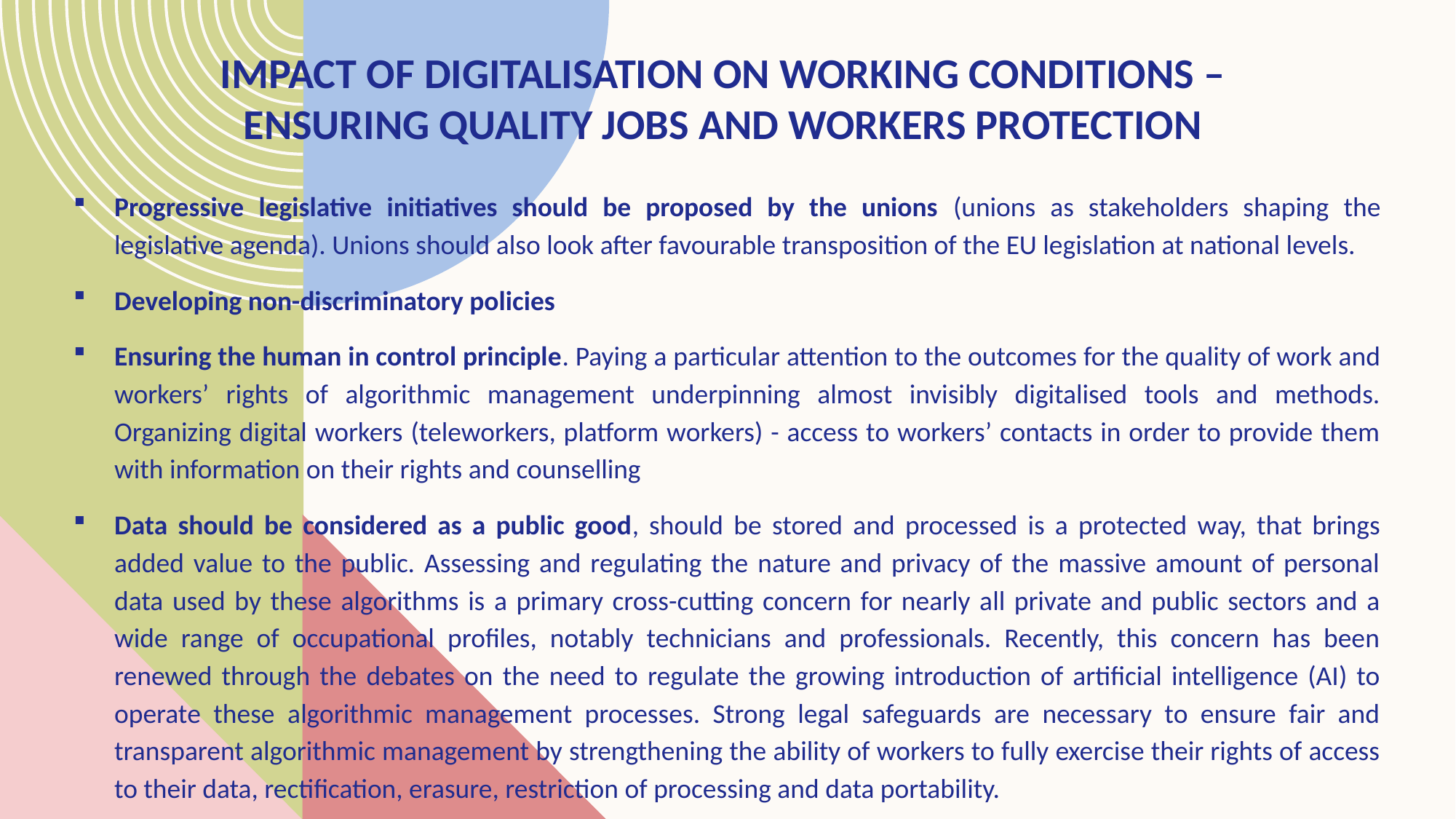

# Impact of digitalisation on working conditions – Ensuring quality jobs and workers protection
Progressive legislative initiatives should be proposed by the unions (unions as stakeholders shaping the legislative agenda). Unions should also look after favourable transposition of the EU legislation at national levels.
Developing non-discriminatory policies
Ensuring the human in control principle. Paying a particular attention to the outcomes for the quality of work and workers’ rights of algorithmic management underpinning almost invisibly digitalised tools and methods. Organizing digital workers (teleworkers, platform workers) - access to workers’ contacts in order to provide them with information on their rights and counselling
Data should be considered as a public good, should be stored and processed is a protected way, that brings added value to the public. Assessing and regulating the nature and privacy of the massive amount of personal data used by these algorithms is a primary cross-cutting concern for nearly all private and public sectors and a wide range of occupational profiles, notably technicians and professionals. Recently, this concern has been renewed through the debates on the need to regulate the growing introduction of artificial intelligence (AI) to operate these algorithmic management processes. Strong legal safeguards are necessary to ensure fair and transparent algorithmic management by strengthening the ability of workers to fully exercise their rights of access to their data, rectification, erasure, restriction of processing and data portability.